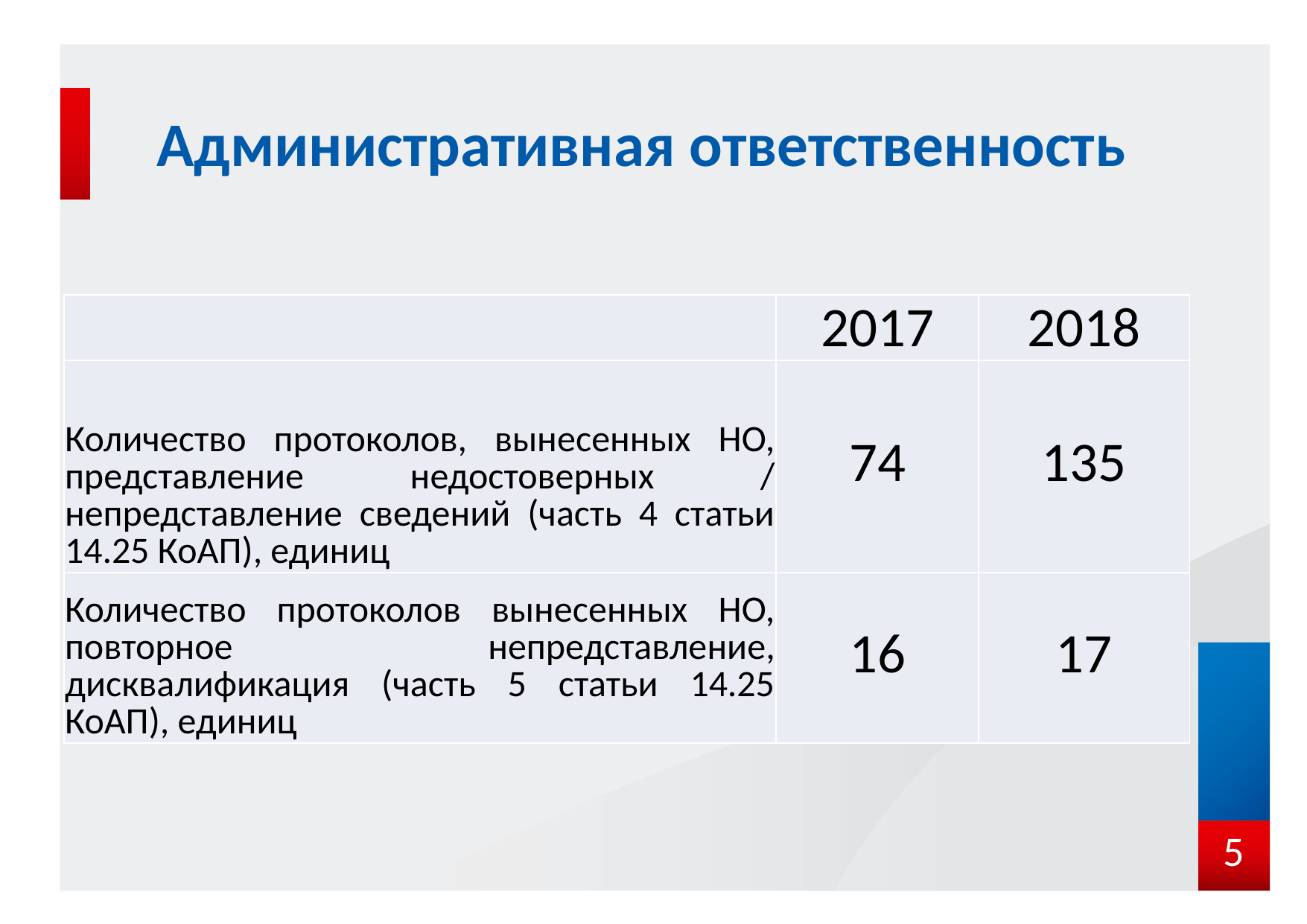

# Административная ответственность
|  | 2017 | 2018 |
| --- | --- | --- |
| Количество протоколов, вынесенных НО, представление недостоверных / непредставление сведений (часть 4 статьи 14.25 КоАП), единиц | 74 | 135 |
| Количество протоколов вынесенных НО, повторное непредставление, дисквалификация (часть 5 статьи 14.25 КоАП), единиц | 16 | 17 |
5